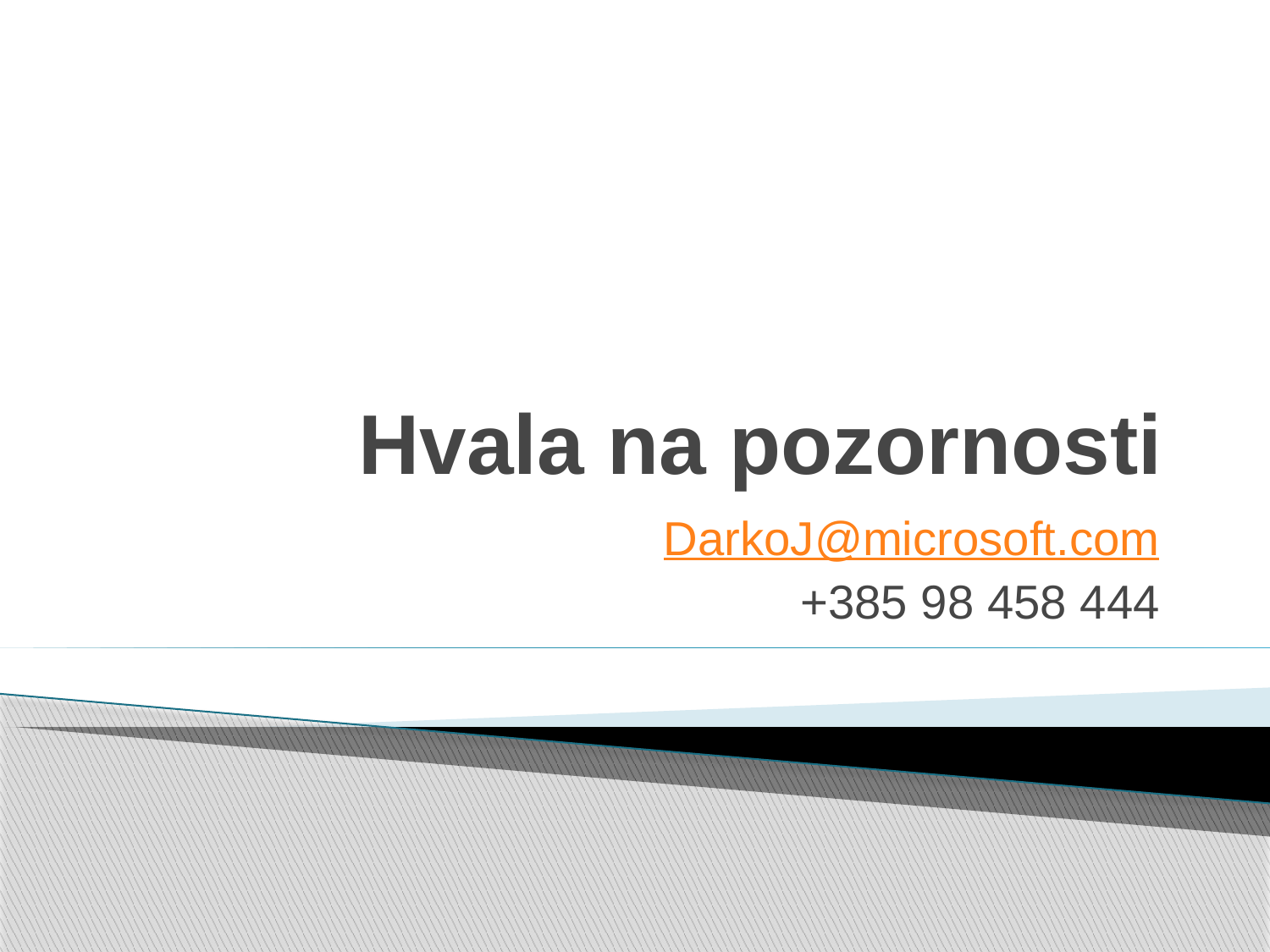

# Hvala na pozornosti
DarkoJ@microsoft.com
+385 98 458 444